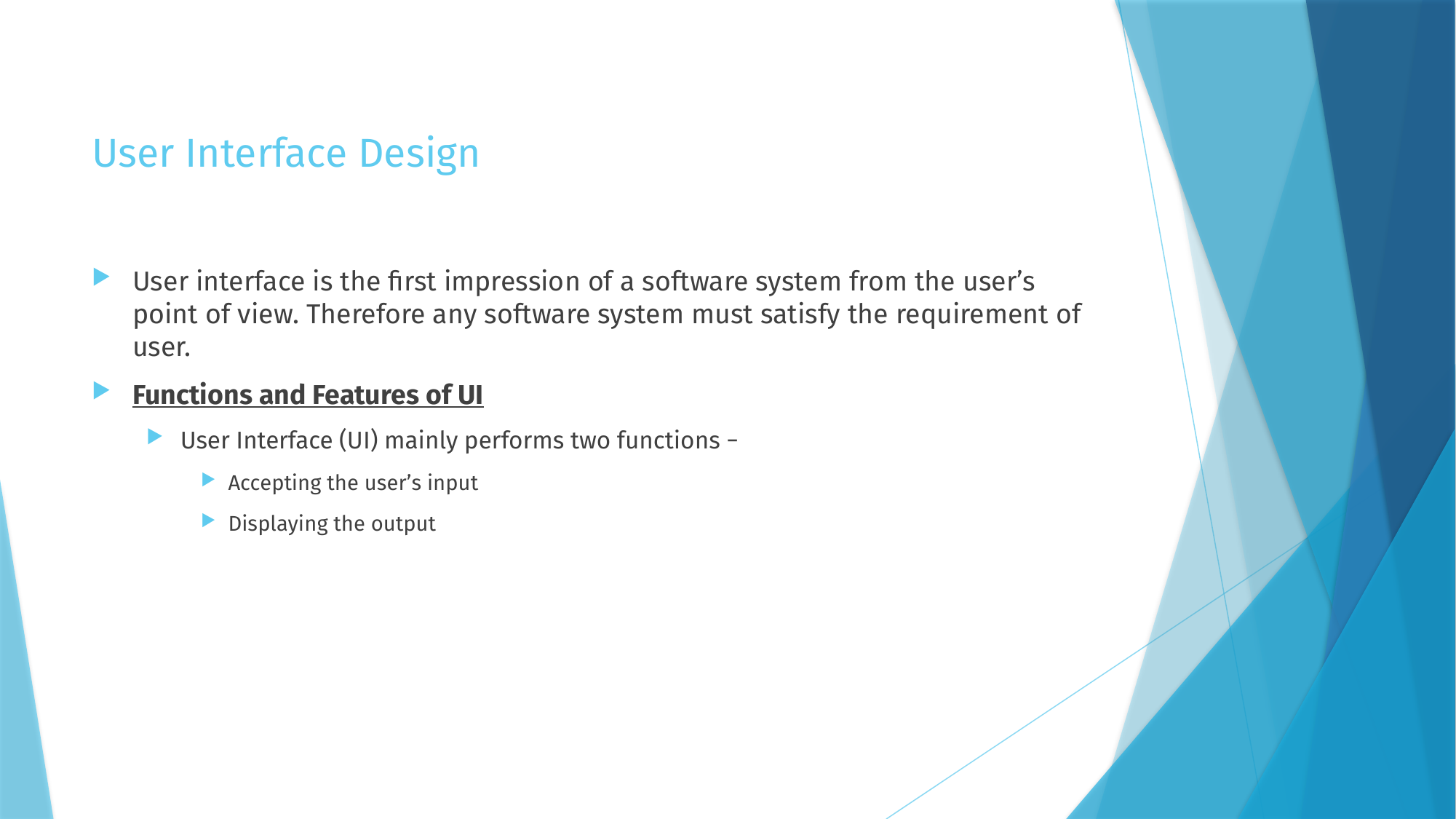

# User Interface Design
User interface is the first impression of a software system from the user’s point of view. Therefore any software system must satisfy the requirement of user.
Functions and Features of UI
User Interface (UI) mainly performs two functions −
Accepting the user’s input
Displaying the output